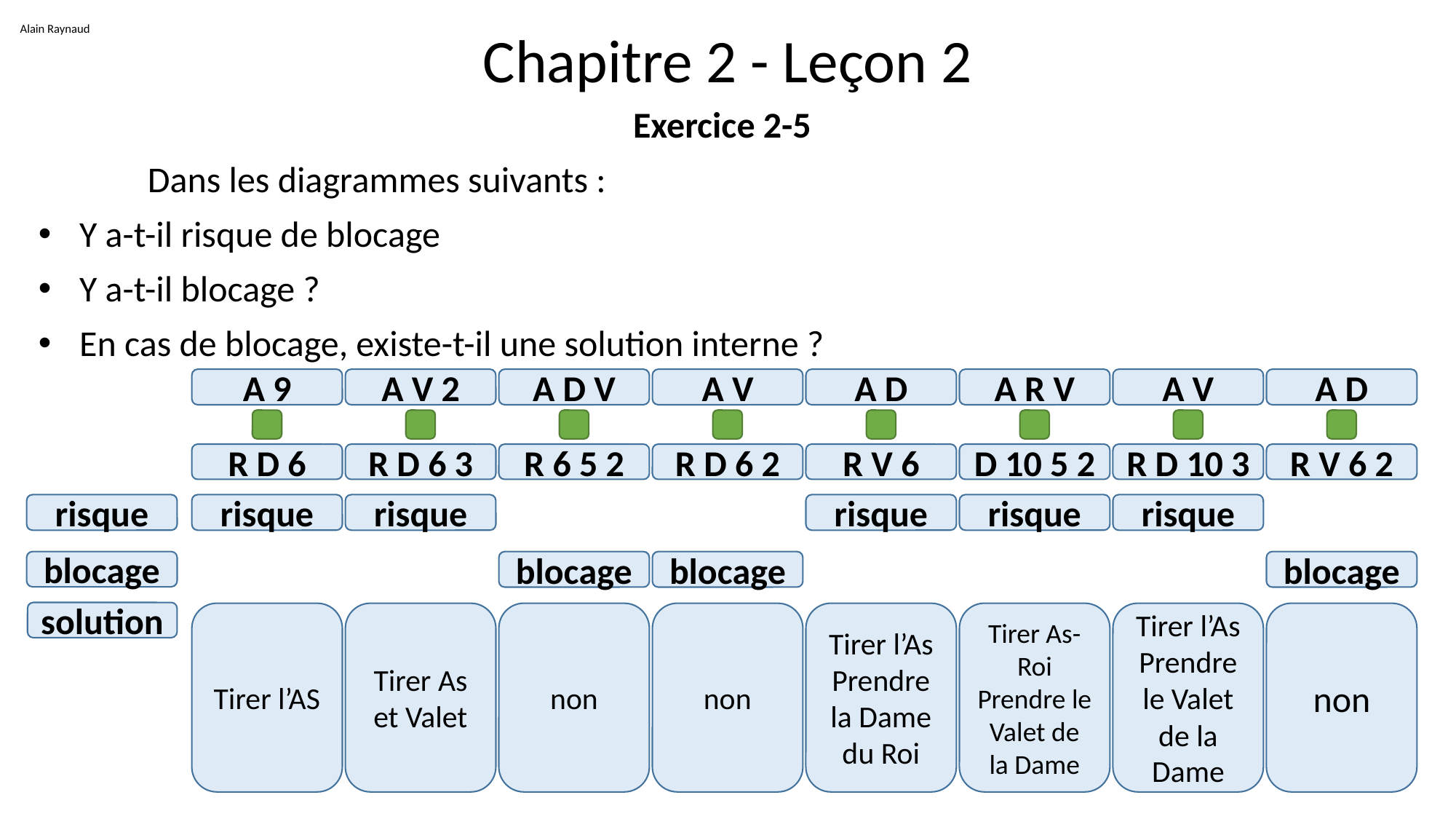

Alain Raynaud
# Chapitre 2 - Leçon 2
Exercice 2-5
	Dans les diagrammes suivants :
Y a-t-il risque de blocage
Y a-t-il blocage ?
En cas de blocage, existe-t-il une solution interne ?

A 9

R D 6
A V 2

R D 6 3
A D V

R 6 5 2
A V

R D 6 2
A D

R V 6
A R V

D 10 5 2
A V

R D 10 3
A D

R V 6 2
risque
risque
risque
risque
risque
risque
blocage
blocage
blocage
blocage
solution
Tirer l’AS
Tirer l’As
Prendre le Valet de la Dame
Tirer As et Valet
non
non
Tirer l’As
Prendre la Dame du Roi
Tirer As-Roi
Prendre le Valet de la Dame
non